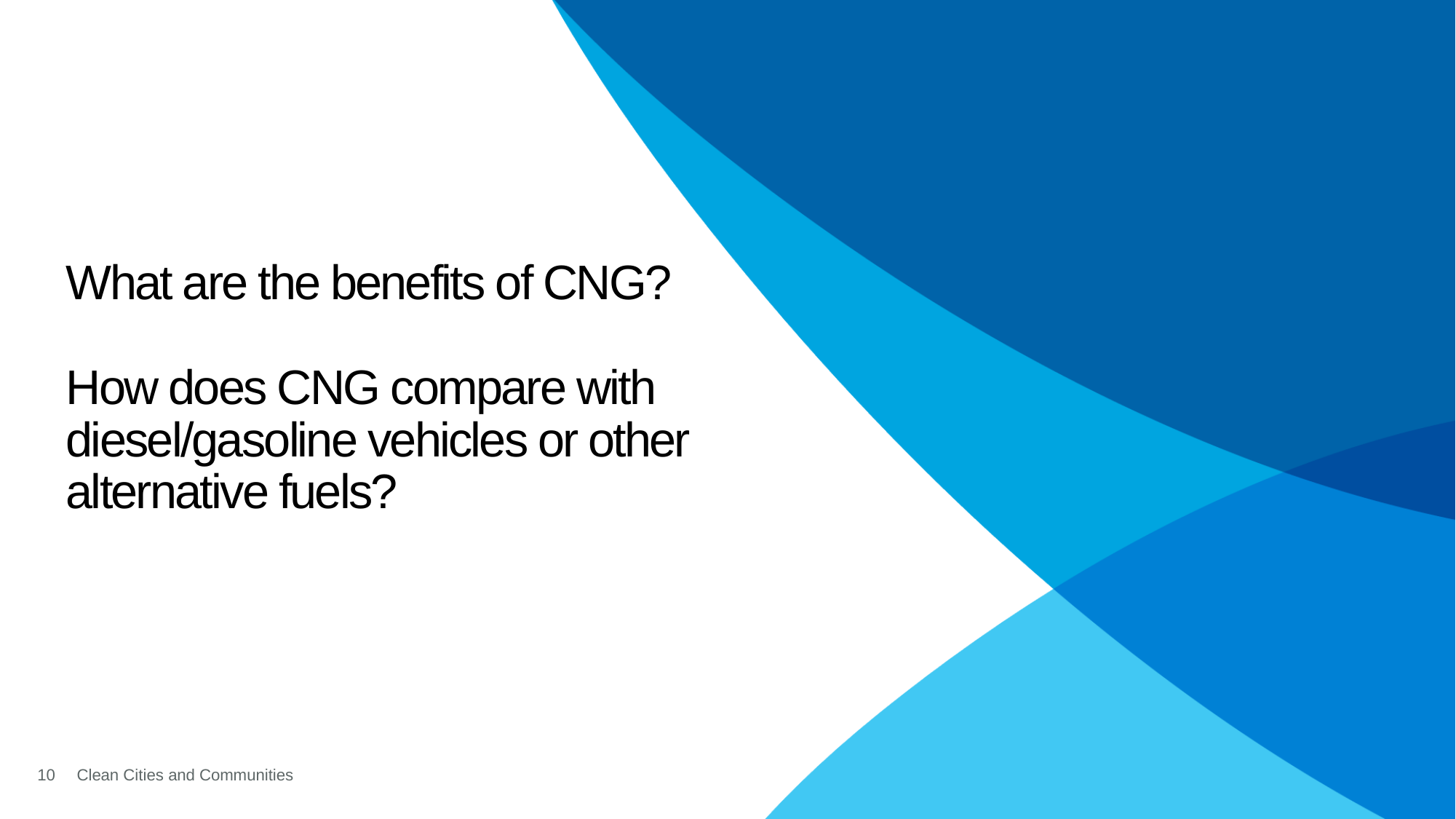

# What are the benefits of CNG? How does CNG compare with diesel/gasoline vehicles or other alternative fuels?
10
Clean Cities and Communities